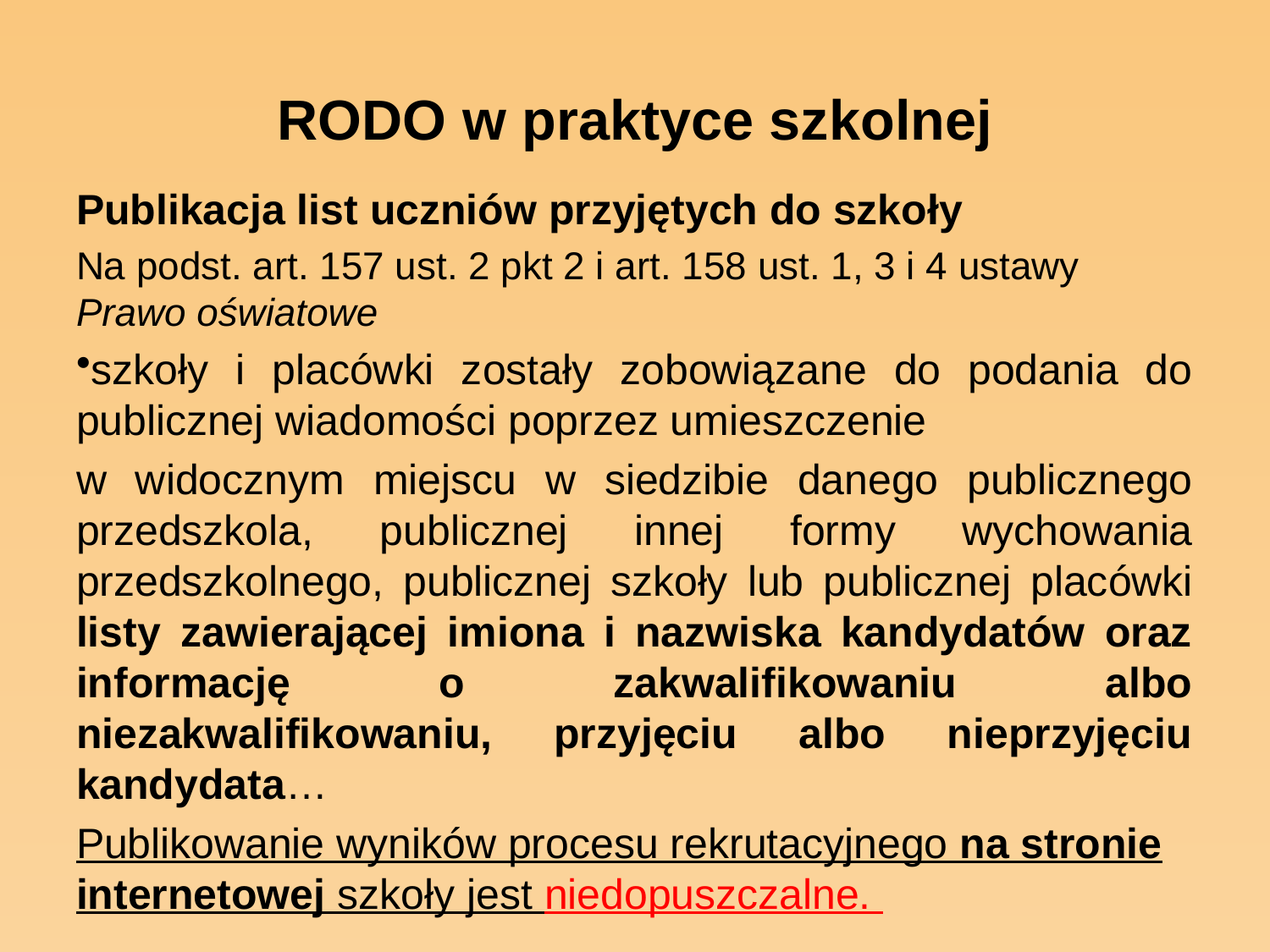

# RODO w praktyce szkolnej
Publikacja list uczniów przyjętych do szkoły
Na podst. art. 157 ust. 2 pkt 2 i art. 158 ust. 1, 3 i 4 ustawy Prawo oświatowe
szkoły i placówki zostały zobowiązane do podania do publicznej wiadomości poprzez umieszczenie
w widocznym miejscu w siedzibie danego publicznego przedszkola, publicznej innej formy wychowania przedszkolnego, publicznej szkoły lub publicznej placówki listy zawierającej imiona i nazwiska kandydatów oraz informację o zakwalifikowaniu albo niezakwalifikowaniu, przyjęciu albo nieprzyjęciu kandydata…
Publikowanie wyników procesu rekrutacyjnego na stronie internetowej szkoły jest niedopuszczalne.